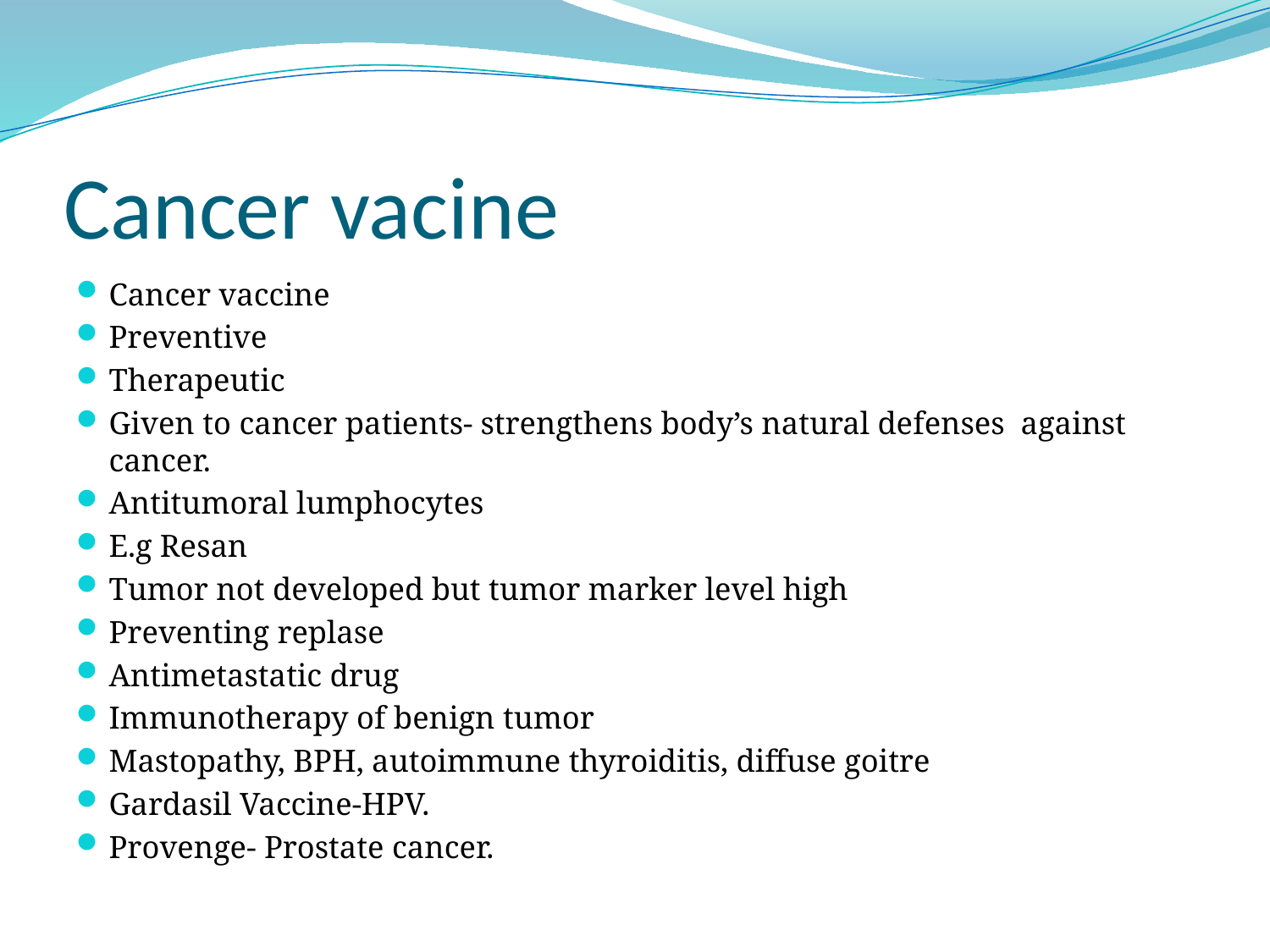

# Cancer vacine
Cancer vaccine
Preventive
Therapeutic
Given to cancer patients- strengthens body’s natural defenses  against cancer.
Antitumoral lumphocytes
E.g Resan
Tumor not developed but tumor marker level high
Preventing replase
Antimetastatic drug
Immunotherapy of benign tumor
Mastopathy, BPH, autoimmune thyroiditis, diffuse goitre
Gardasil Vaccine-HPV.
Provenge- Prostate cancer.